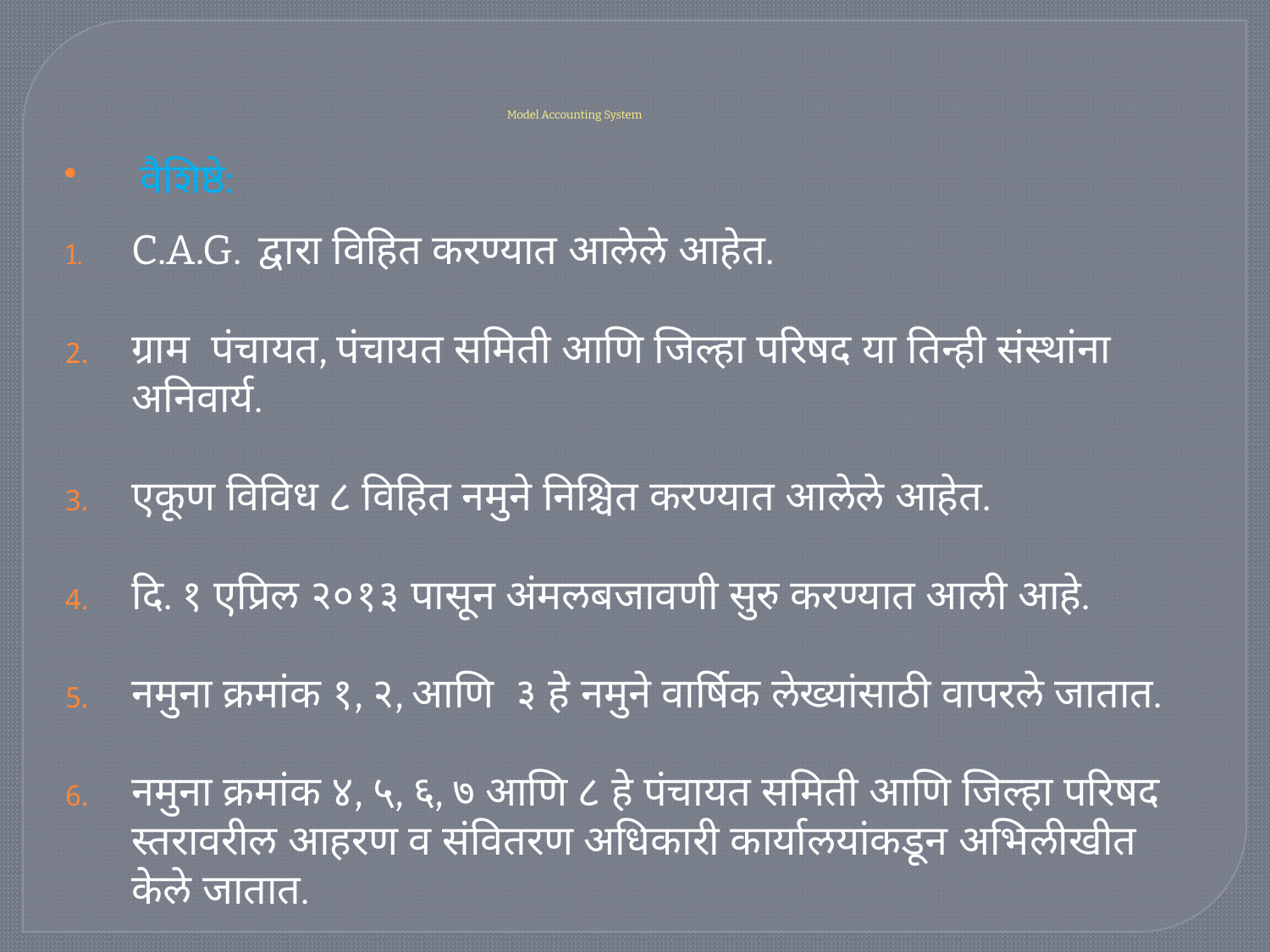

Model Accounting System

वैशिष्ठे:

C.A.G.  द्वारा विहित करण्यात आलेले आहेत.

ग्राम  पंचायत, पंचायत समिती आणि जिल्हा परिषद या तिन्ही संस्थांना अनिवार्य.

एकूण विविध ८ विहित नमुने निश्चित करण्यात आलेले आहेत.

दि. १ एप्रिल २०१३ पासून अंमलबजावणी सुरु करण्यात आली आहे.

नमुना क्रमांक १, २, आणि  ३ हे नमुने वार्षिक लेख्यांसाठी वापरले जातात.

नमुना क्रमांक ४, ५, ६, ७ आणि ८ हे पंचायत समिती आणि जिल्हा परिषद स्तरावरील आहरण व संवितरण अधिकारी कार्यालयांकडून अभिलीखीत केले जातात.